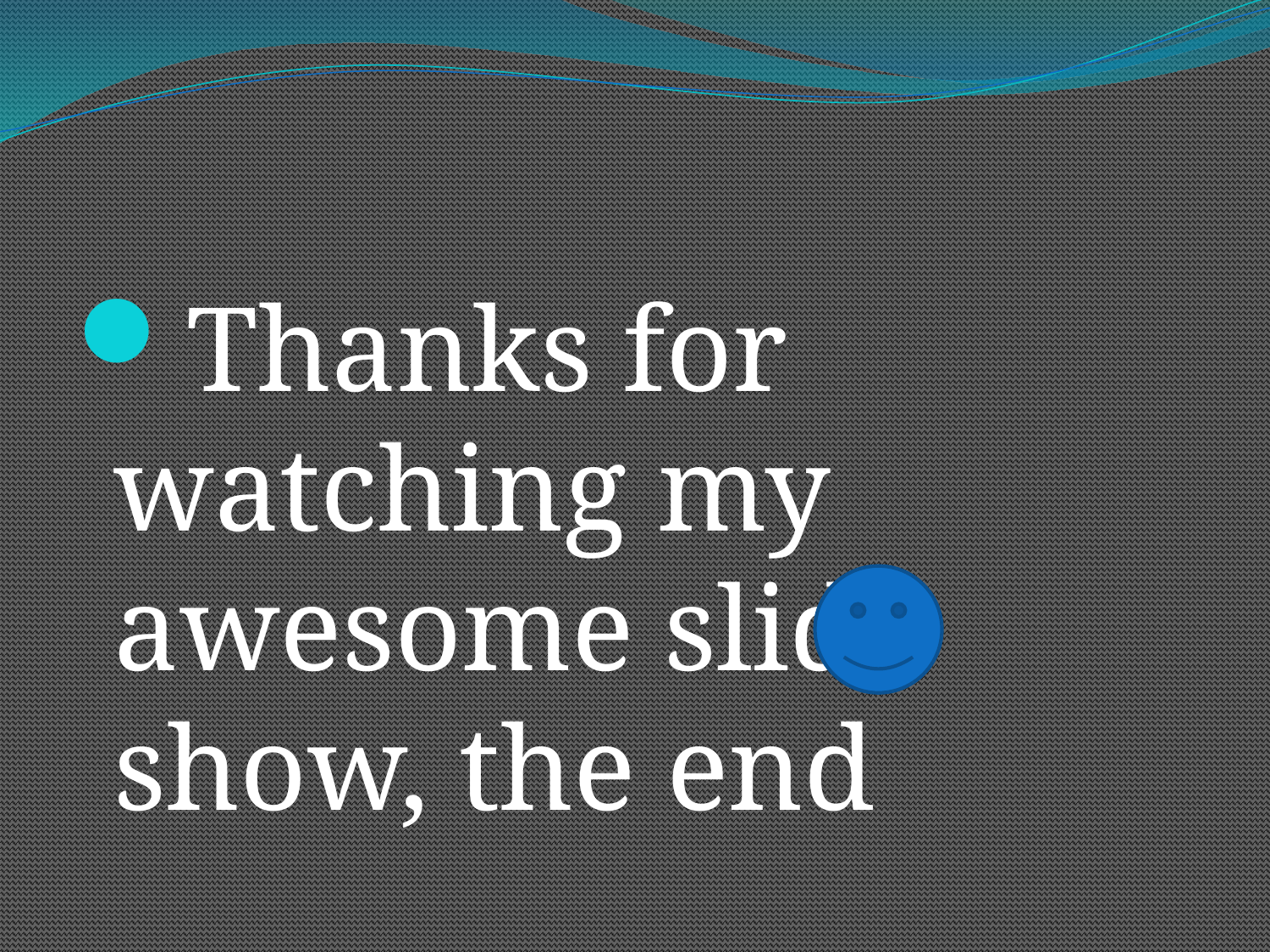

#
Thanks for watching my awesome slide show, the end